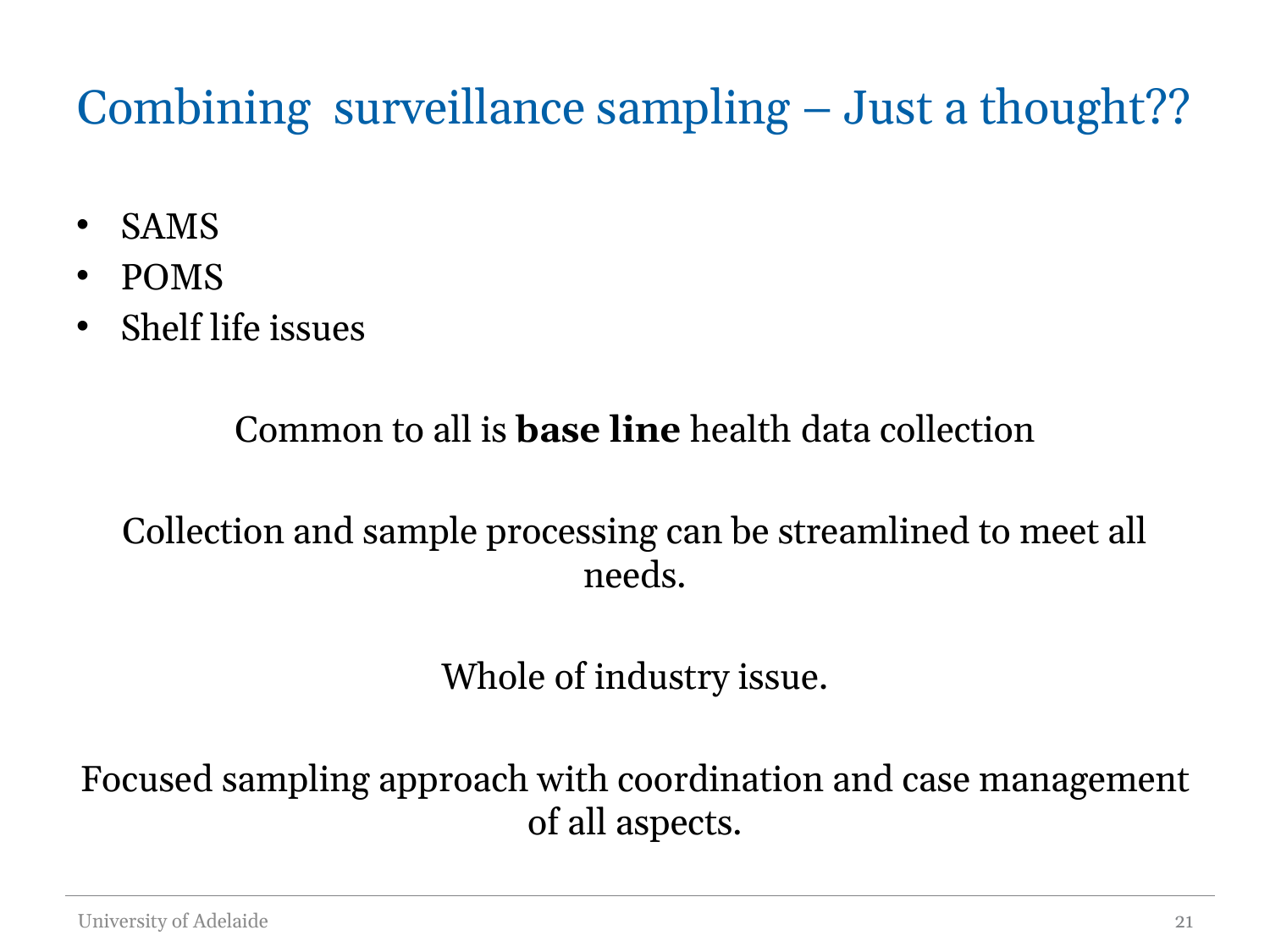

# Combining  surveillance sampling – Just a thought??
SAMS
POMS
Shelf life issues

Common to all is base line health data collection

Collection and sample processing can be streamlined to meet all needs.

Whole of industry issue.

Focused sampling approach with coordination and case management of all aspects.
University of Adelaide
21